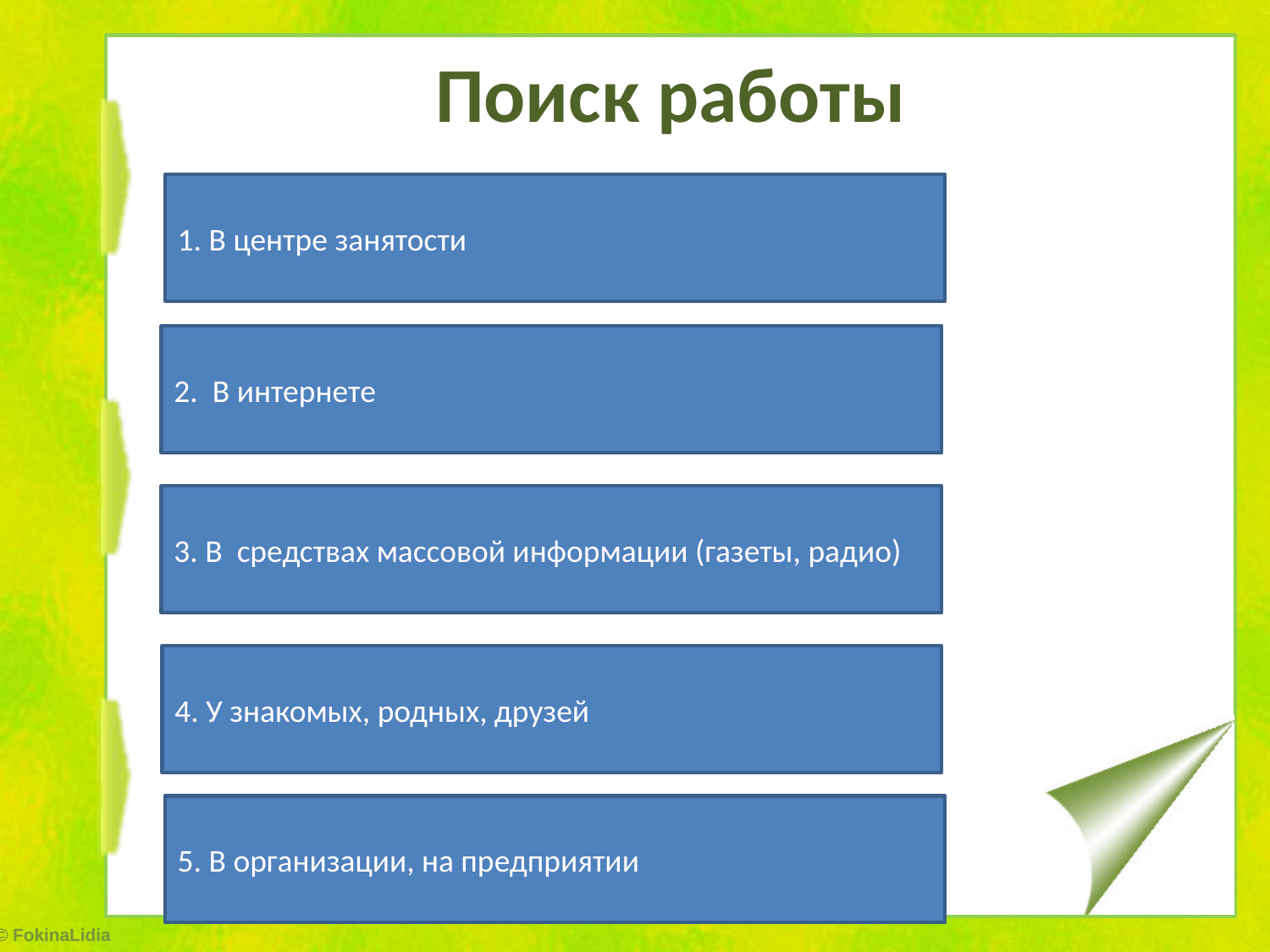

# Поиск работы
1. В центре занятости
2.  В интернете
3. В  средствах массовой информации (газеты, радио)
4. У знакомых, родных, друзей
5. В организации, на предприятии